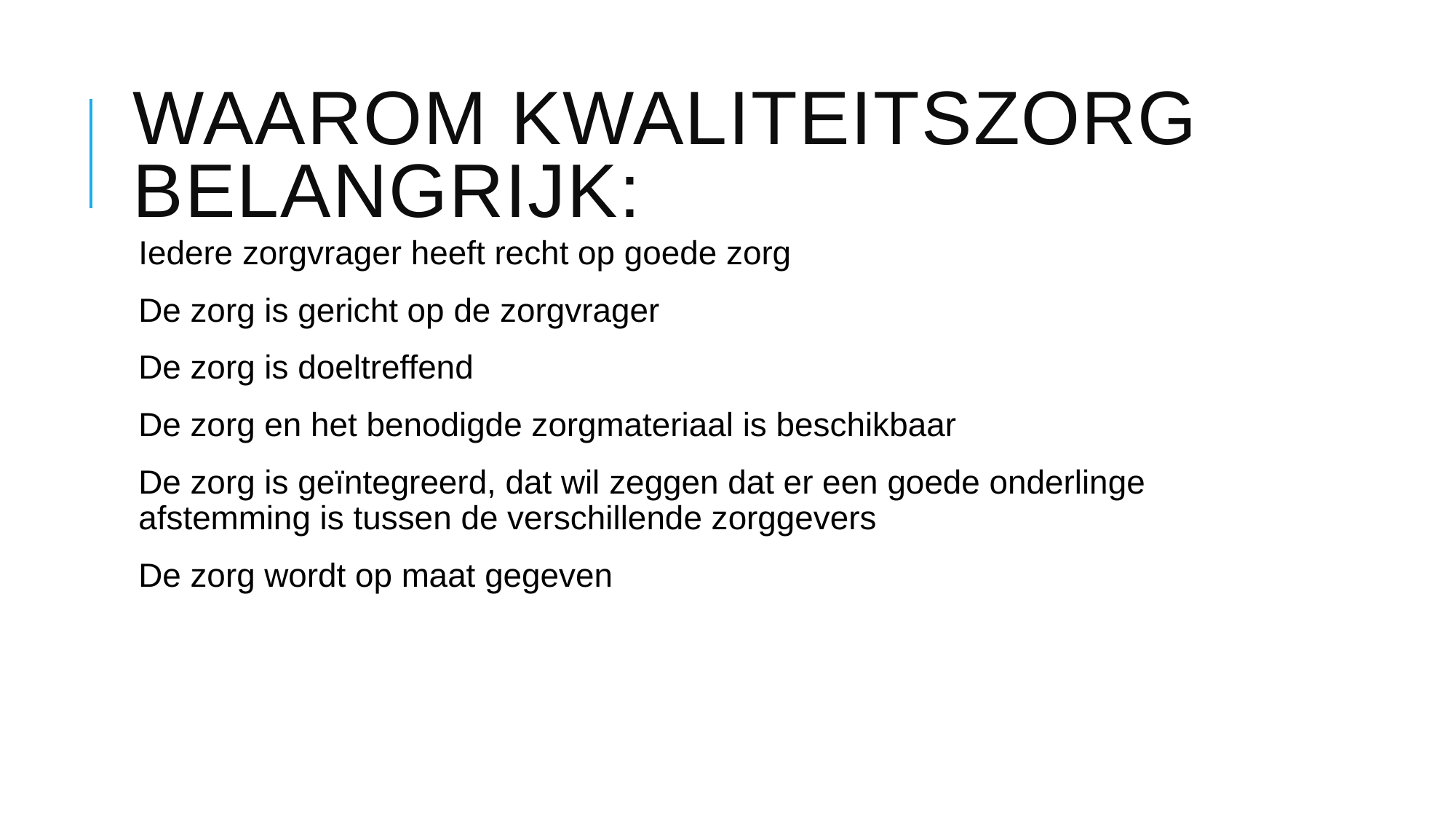

# Waarom kwaliteitszorg belangrijk:
Iedere zorgvrager heeft recht op goede zorg
De zorg is gericht op de zorgvrager
De zorg is doeltreffend
De zorg en het benodigde zorgmateriaal is beschikbaar
De zorg is geïntegreerd, dat wil zeggen dat er een goede onderlinge afstemming is tussen de verschillende zorggevers
De zorg wordt op maat gegeven